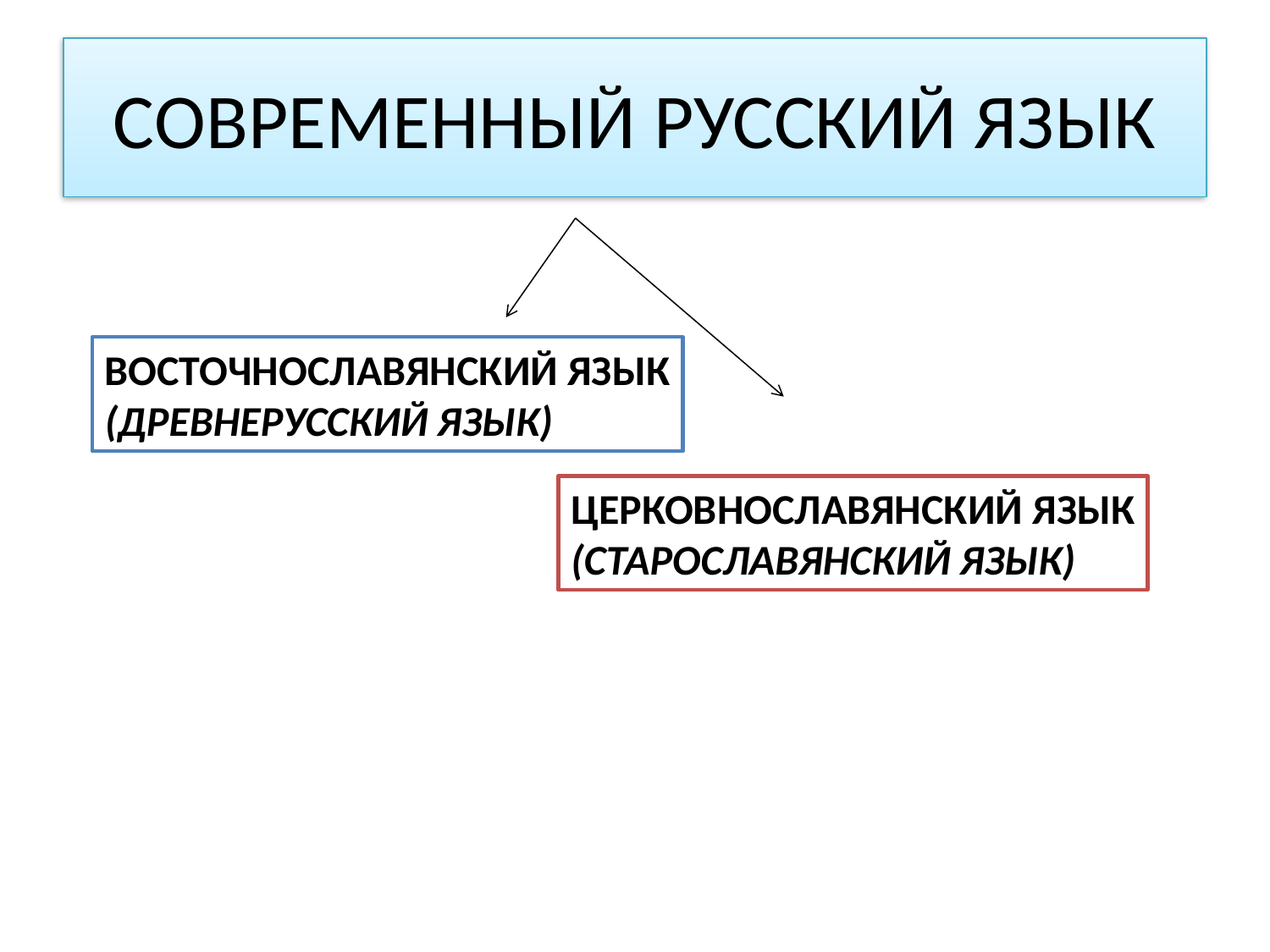

# СОВРЕМЕННЫЙ РУССКИЙ ЯЗЫК
ВОСТОЧНОСЛАВЯНСКИЙ ЯЗЫК
(ДРЕВНЕРУССКИЙ ЯЗЫК)
ЦЕРКОВНОСЛАВЯНСКИЙ ЯЗЫК
(СТАРОСЛАВЯНСКИЙ ЯЗЫК)